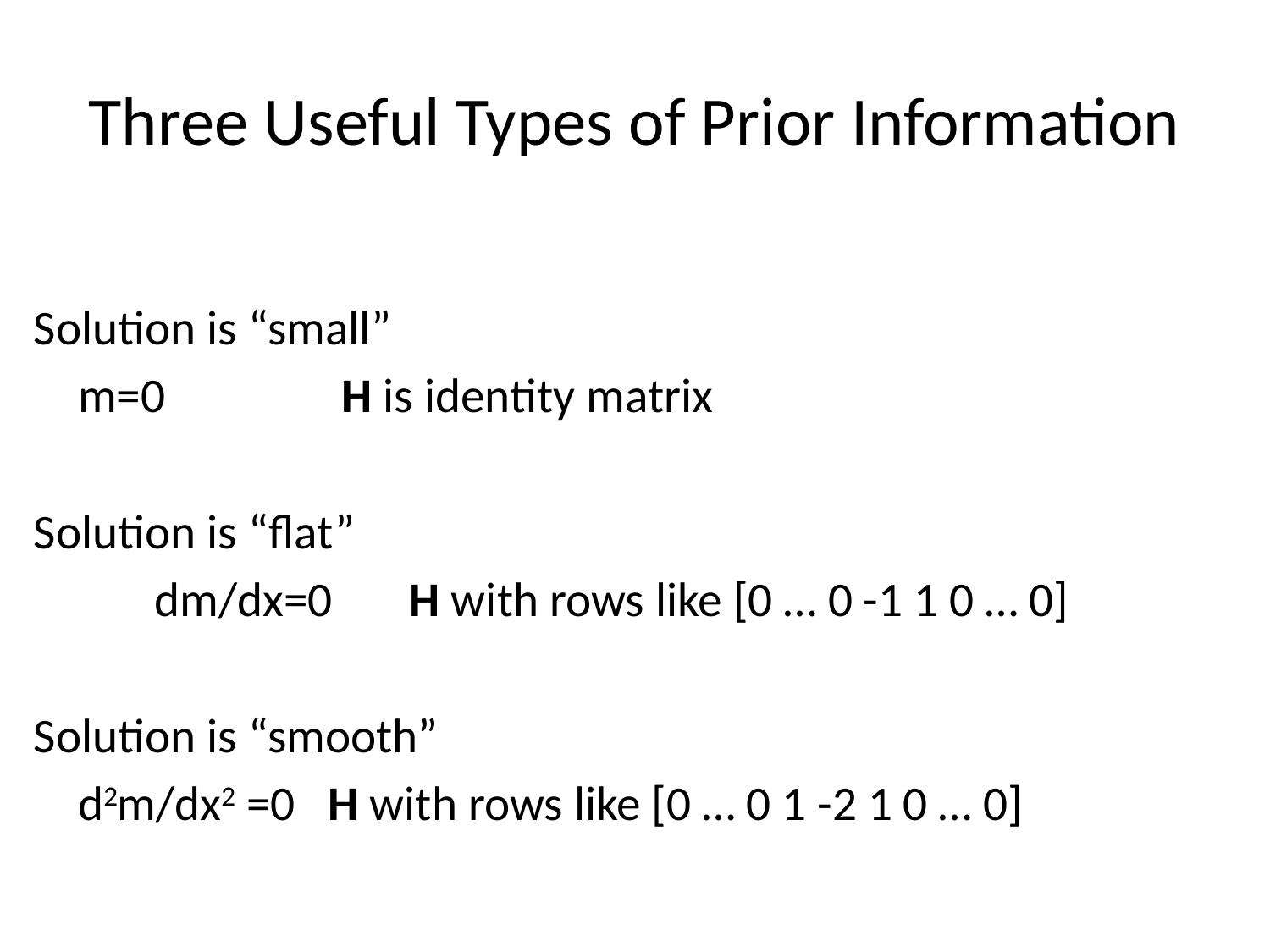

# Three Useful Types of Prior Information

Solution is “small”
		m=0                H is identity matrix

Solution is “flat”
           dm/dx=0       H with rows like [0 … 0 -1 1 0 … 0]

Solution is “smooth”
		d2m/dx2 =0   H with rows like [0 … 0 1 -2 1 0 … 0]